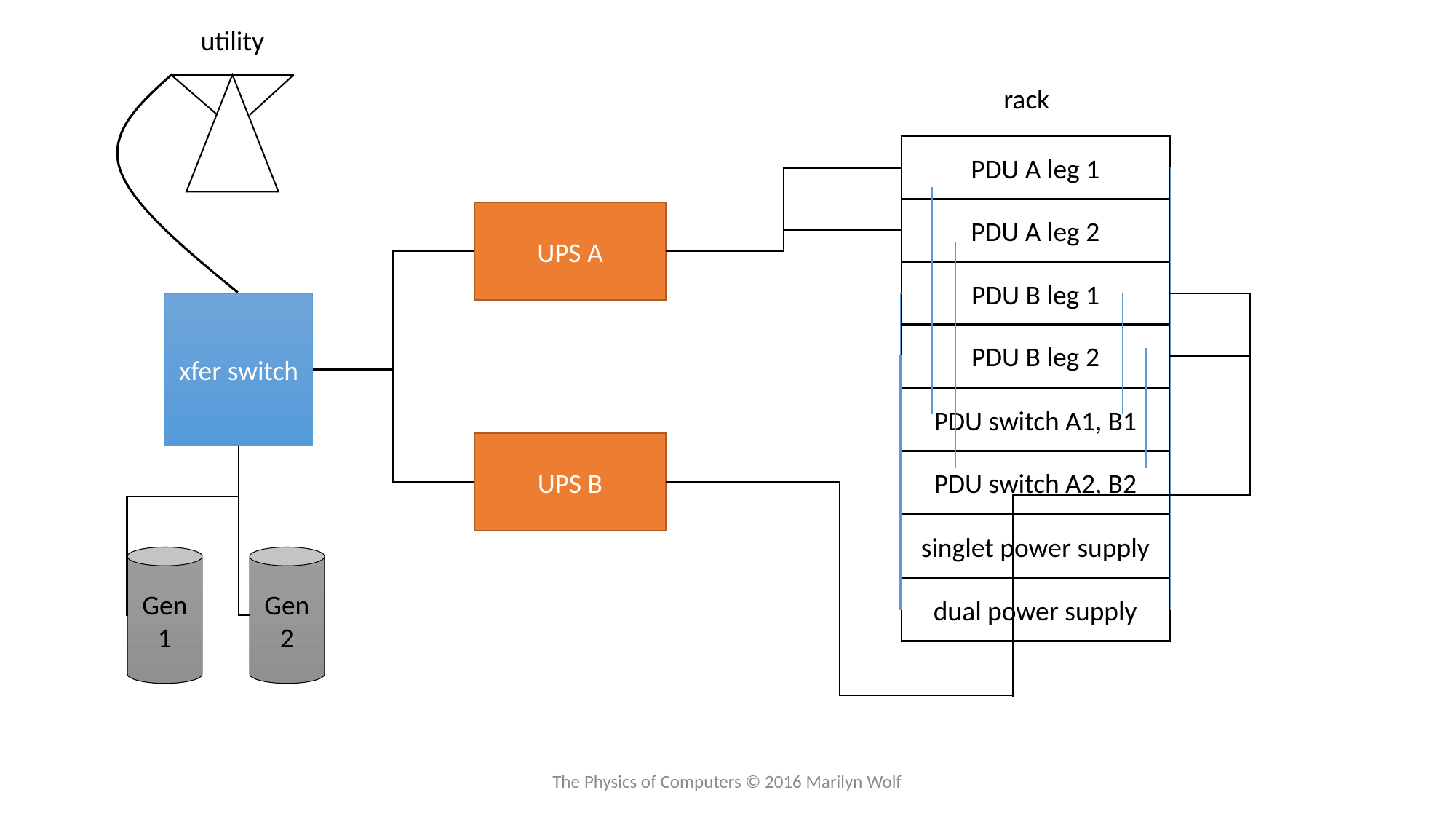

utility

rack
PDU A leg 1
PDU A leg 2
UPS A
PDU B leg 1
xfer switch
PDU B leg 2
PDU switch A1, B1
UPS B
PDU switch A2, B2
singlet power supply
Gen 1
Gen 2
dual power supply
The Physics of Computers © 2016 Marilyn Wolf